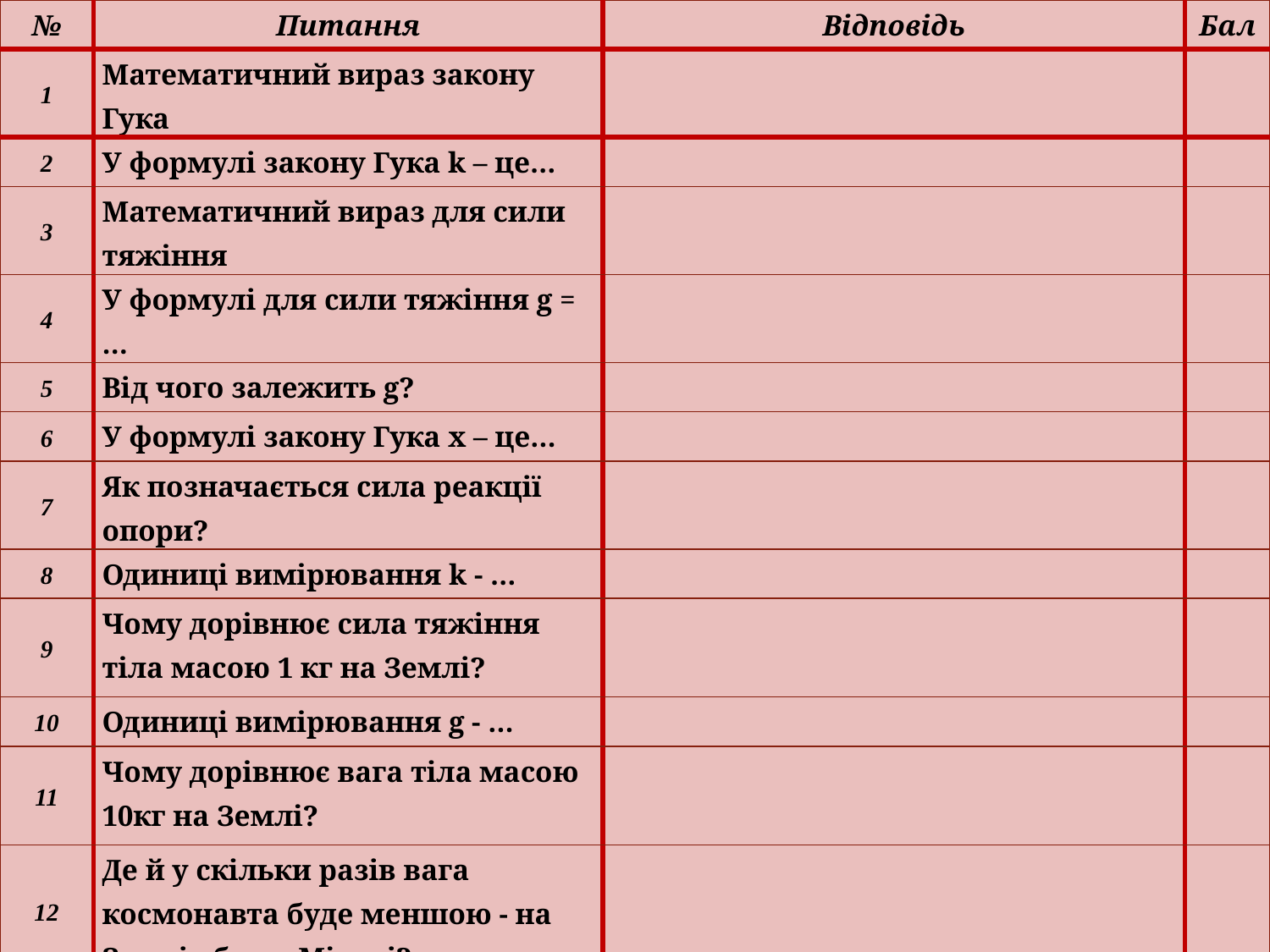

| № | Питання | Відповідь | Бал |
| --- | --- | --- | --- |
| 1 | Математичний вираз закону Гука |  |  |
| 2 | У формулі закону Гука k – це… |  |  |
| 3 | Математичний вираз для сили тяжіння |  |  |
| 4 | У формулі для сили тяжіння g = … |  |  |
| 5 | Від чого залежить g? |  |  |
| 6 | У формулі закону Гука х – це… |  |  |
| 7 | Як позначається сила реакції опори? |  |  |
| 8 | Одиниці вимірювання k - … |  |  |
| 9 | Чому дорівнює сила тяжіння тіла масою 1 кг на Землі? |  |  |
| 10 | Одиниці вимірювання g - … |  |  |
| 11 | Чому дорівнює вага тіла масою 10кг на Землі? |  |  |
| 12 | Де й у скільки разів вага космонавта буде меншою - на Землі або на Місяці? |  |  |
| Всього |  |  |  |